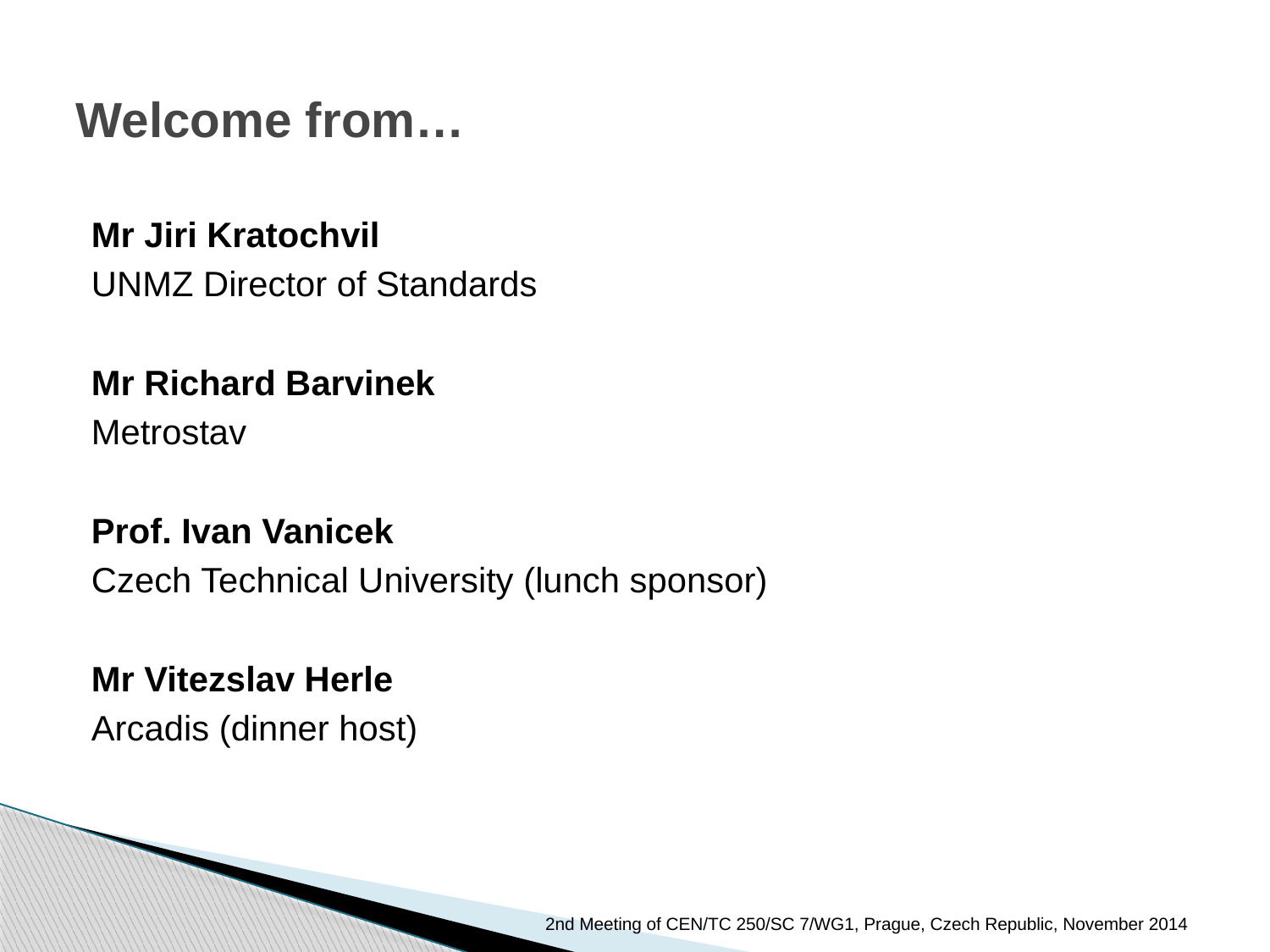

# Welcome from…
Mr Jiri Kratochvil
UNMZ Director of Standards

Mr Richard Barvinek
Metrostav

Prof. Ivan Vanicek
Czech Technical University (lunch sponsor)

Mr Vitezslav Herle
Arcadis (dinner host)
2nd Meeting of CEN/TC 250/SC 7/WG1, Prague, Czech Republic, November 2014